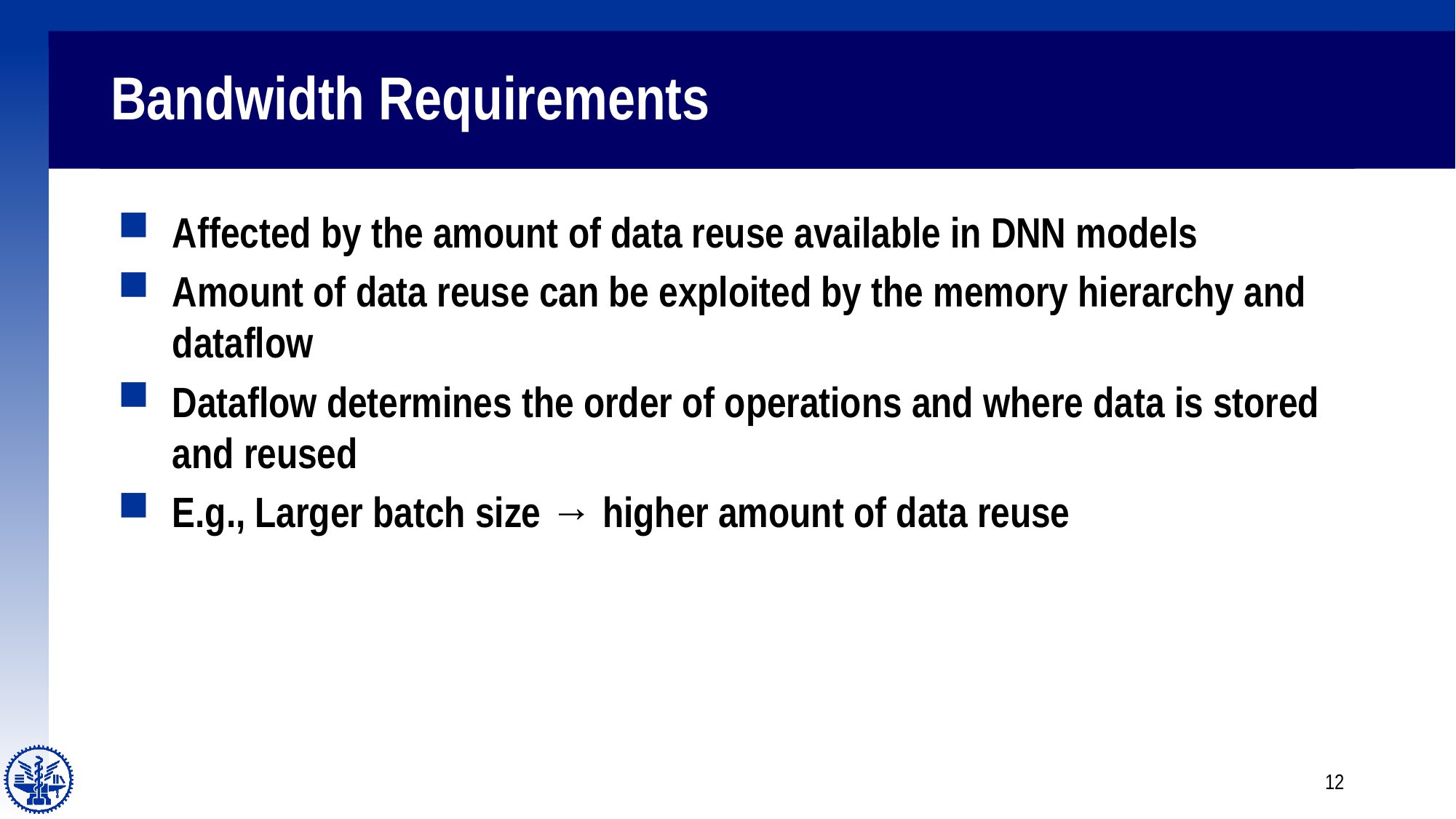

# Bandwidth Requirements
Affected by the amount of data reuse available in DNN models
Amount of data reuse can be exploited by the memory hierarchy and dataflow
Dataflow determines the order of operations and where data is stored and reused
E.g., Larger batch size → higher amount of data reuse
12